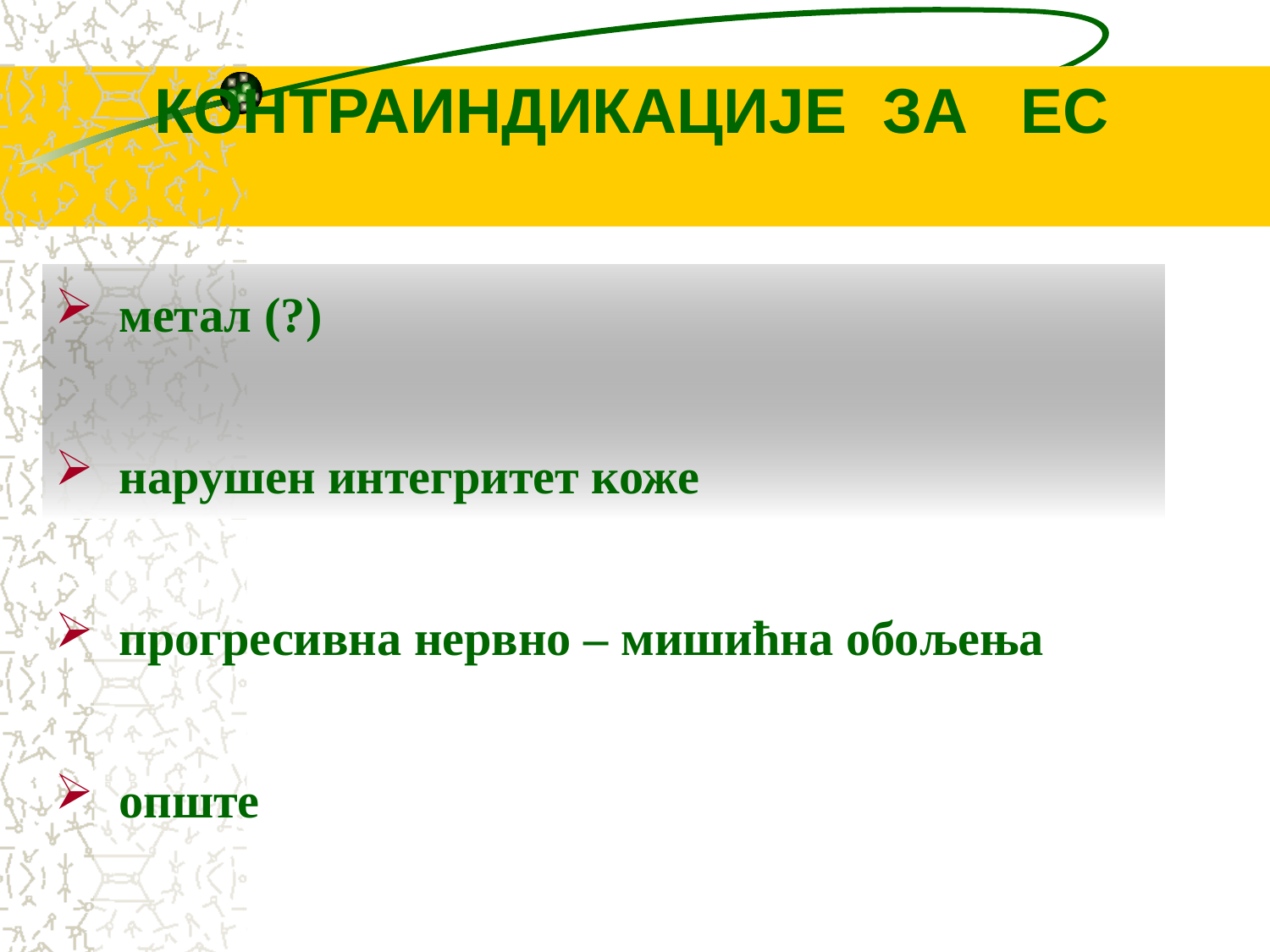

КОНТРАИНДИКАЦИЈЕ  ЗА   ЕС
метал (?)

нарушен интегритет коже

прогресивна нервно – мишићна обољења

опште